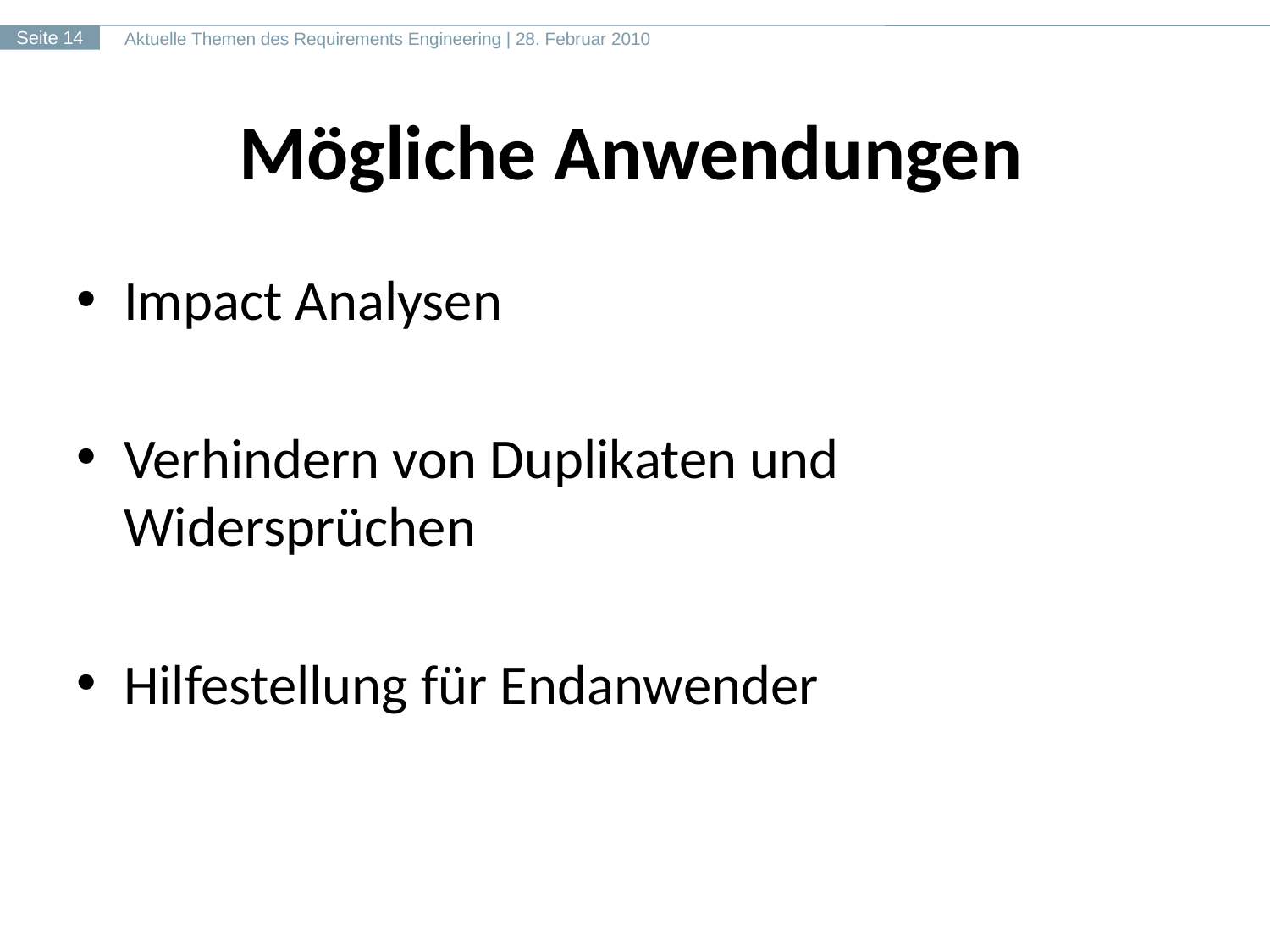

# Mögliche Anwendungen
Impact Analysen

Verhindern von Duplikaten und Widersprüchen

Hilfestellung für Endanwender